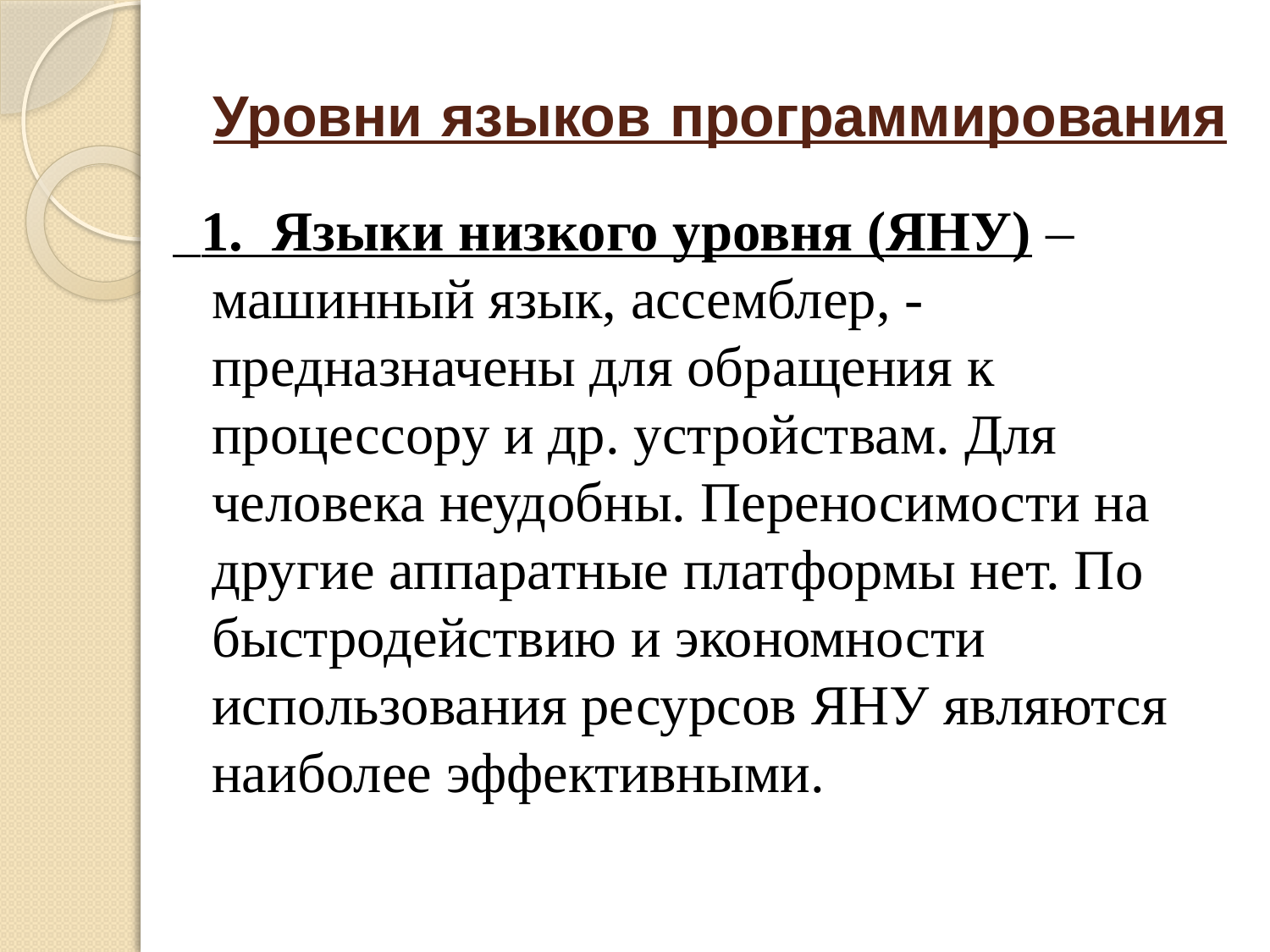

# Уровни языков программирования
  1.  Языки низкого уровня (ЯНУ) – машинный язык, ассемблер, - предназначены для обращения к процессору и др. устройствам. Для человека неудобны. Переносимости на другие аппаратные платформы нет. По быстродействию и экономности использования ресурсов ЯНУ являются наиболее эффективными.